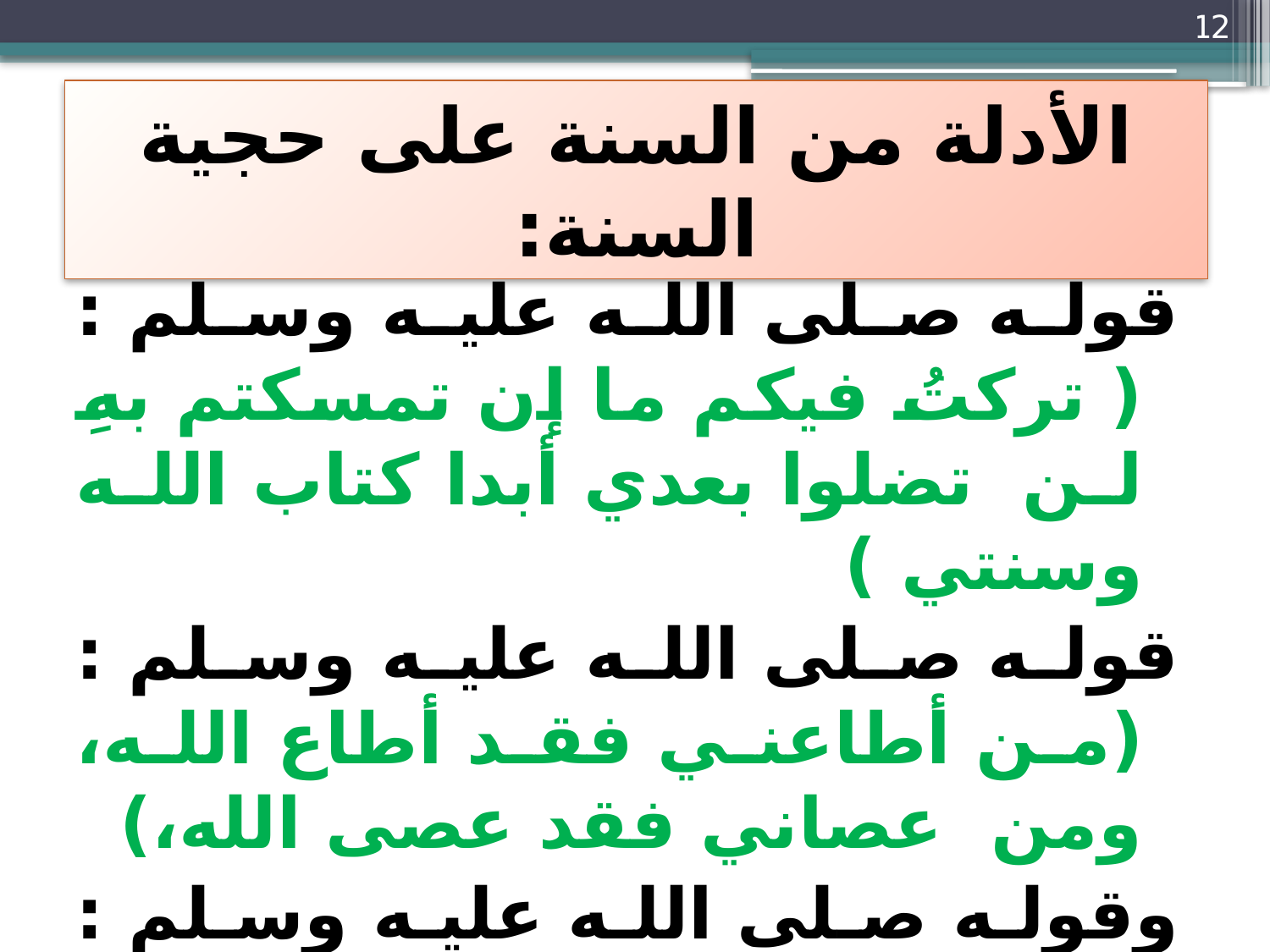

12
وفاء بنت محمد العيسى
# الأدلة من السنة على حجية السنة:
قوله صلى الله عليه وسلم : ( تركتُ فيكم ما إن تمسكتم بهِ لن  تضلوا بعدي أبدا كتاب الله وسنتي )
قوله صلى الله عليه وسلم : (من أطاعني فقد أطاع الله، ومن  عصاني فقد عصى الله،)
وقوله صلى الله عليه وسلم : (ألا إني أوتيت القرآن ومثله  معه).